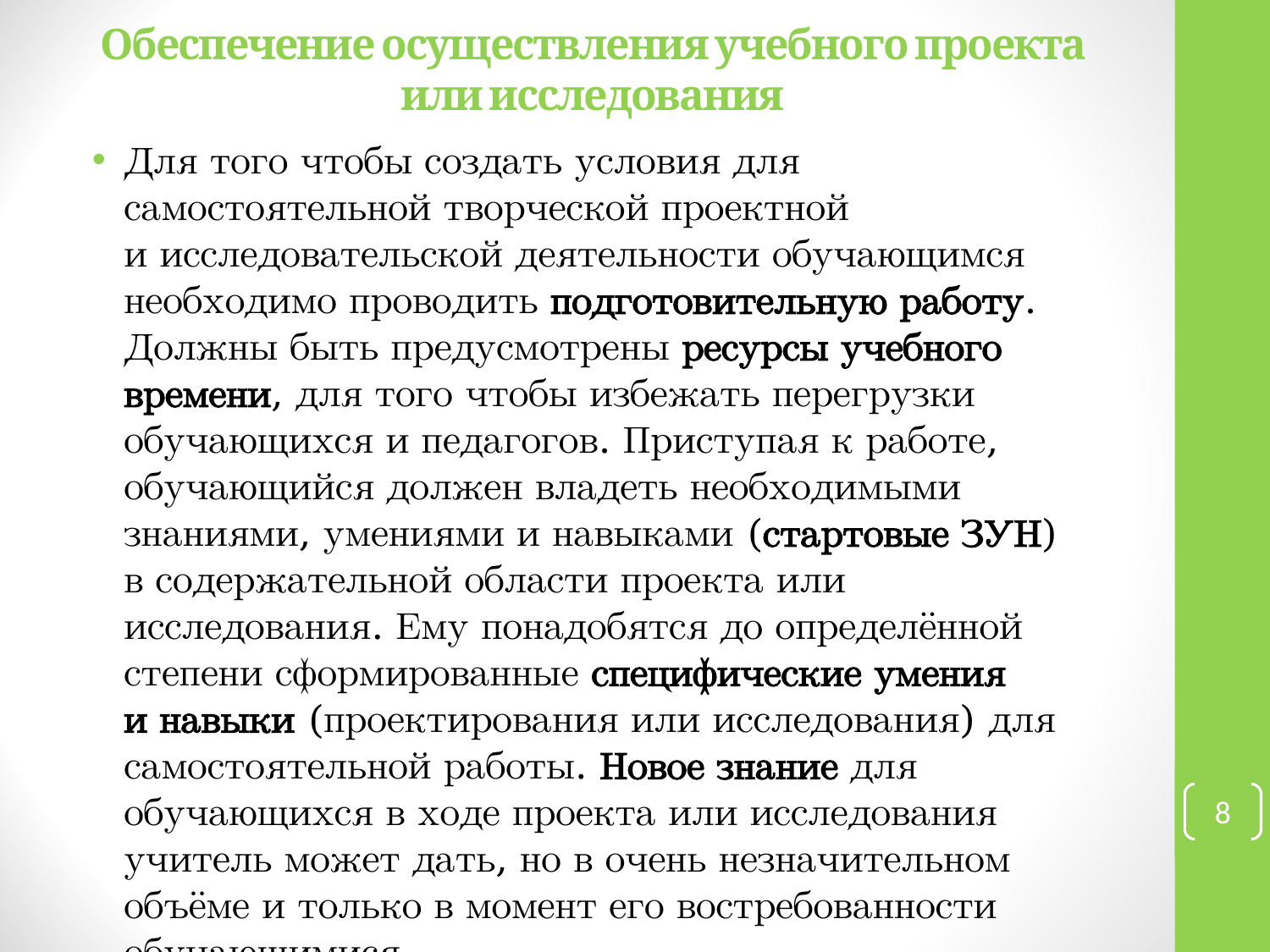

# Обеспечение осуществления учебного проекта или исследования
Для того чтобы создать условия для самостоятельной творческой проектной и исследовательской деятельности обучающимся необходимо проводить подготовительную работу. Должны быть предусмотрены ресурсы учебного времени, для того чтобы избежать перегрузки обучающихся и педагогов. Приступая к работе, обучающийся должен владеть необходимыми знаниями, умениями и навыками (стартовые ЗУН) в содержательной области проекта или исследования. Ему понадобятся до определённой степени сформированные специфические умения и навыки (проектирования или исследования) для самостоятельной работы. Новое знание для обучающихся в ходе проекта или исследования учитель может дать, но в очень незначительном объёме и только в момент его востребованности обучающимися.

8